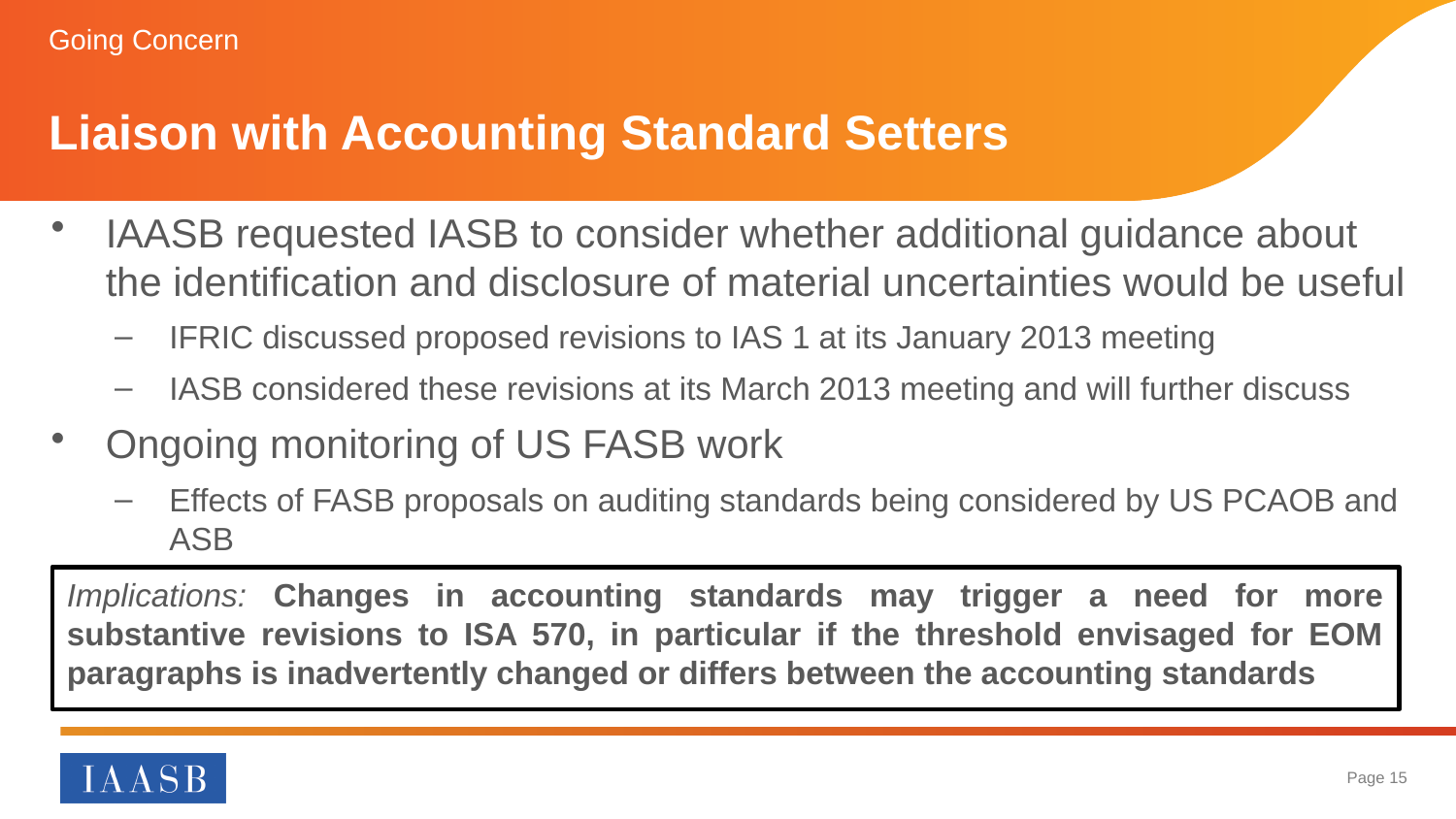

Going Concern
# Liaison with Accounting Standard Setters
IAASB requested IASB to consider whether additional guidance about the identification and disclosure of material uncertainties would be useful
IFRIC discussed proposed revisions to IAS 1 at its January 2013 meeting
IASB considered these revisions at its March 2013 meeting and will further discuss
Ongoing monitoring of US FASB work
Effects of FASB proposals on auditing standards being considered by US PCAOB and ASB

Implications: Changes in accounting standards may trigger a need for more substantive revisions to ISA 570, in particular if the threshold envisaged for EOM paragraphs is inadvertently changed or differs between the accounting standards